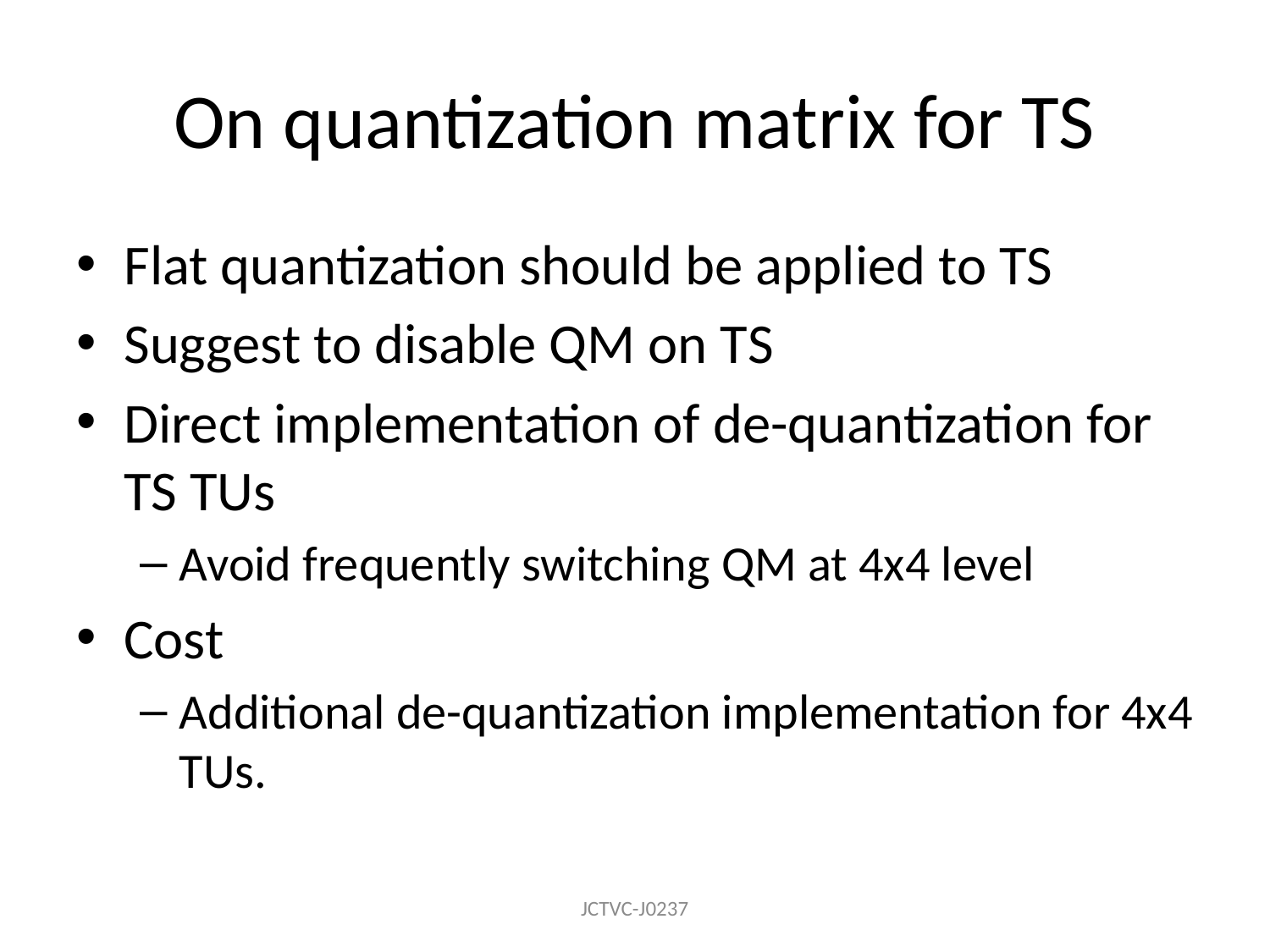

# On quantization matrix for TS
Flat quantization should be applied to TS
Suggest to disable QM on TS
Direct implementation of de-quantization for TS TUs
Avoid frequently switching QM at 4x4 level
Cost
Additional de-quantization implementation for 4x4 TUs.

JCTVC-J0237